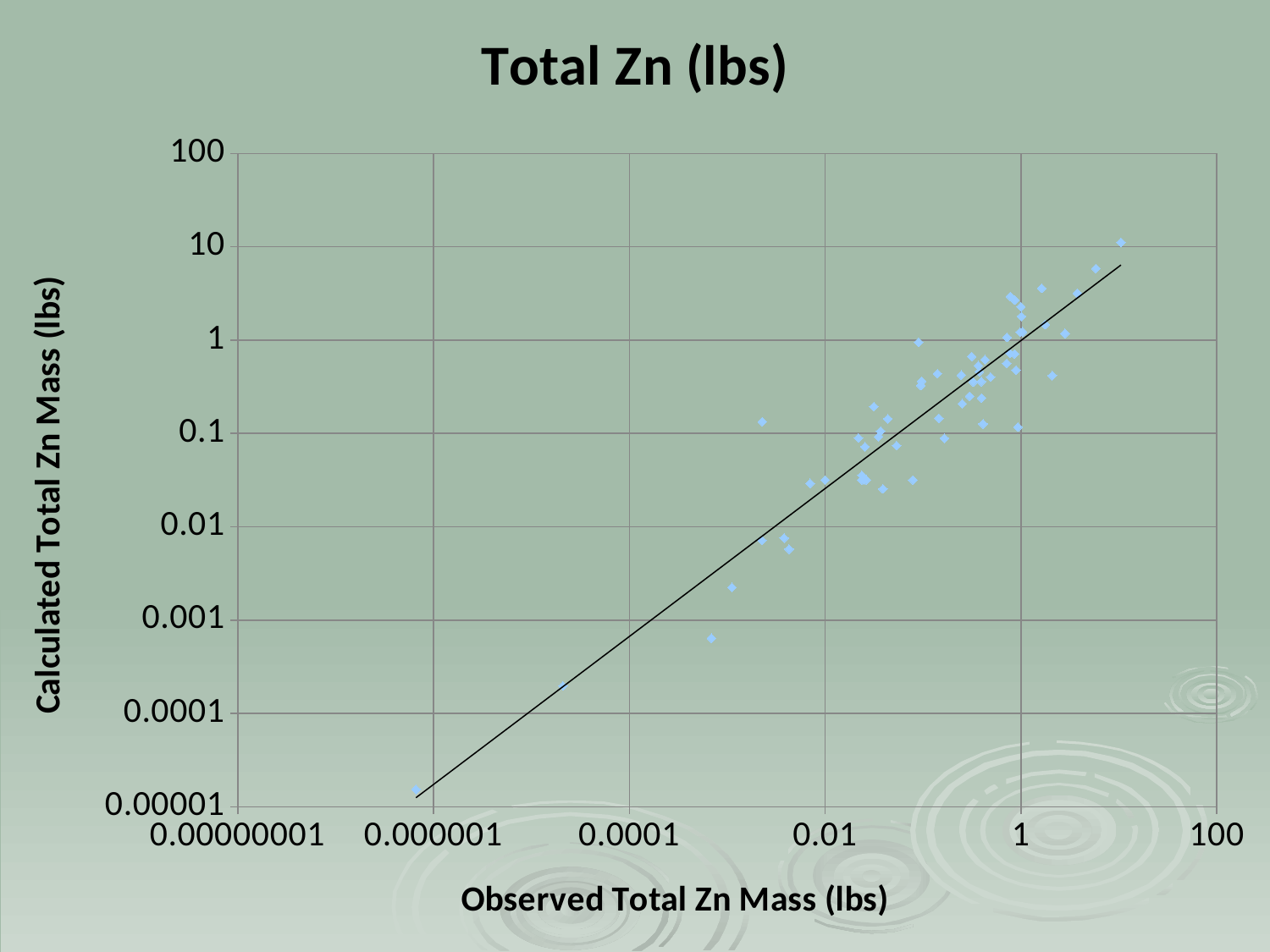

### Chart: Total Zn (lbs)

| Category | WinSLAMM total Zn mass lbs |
|---|---|